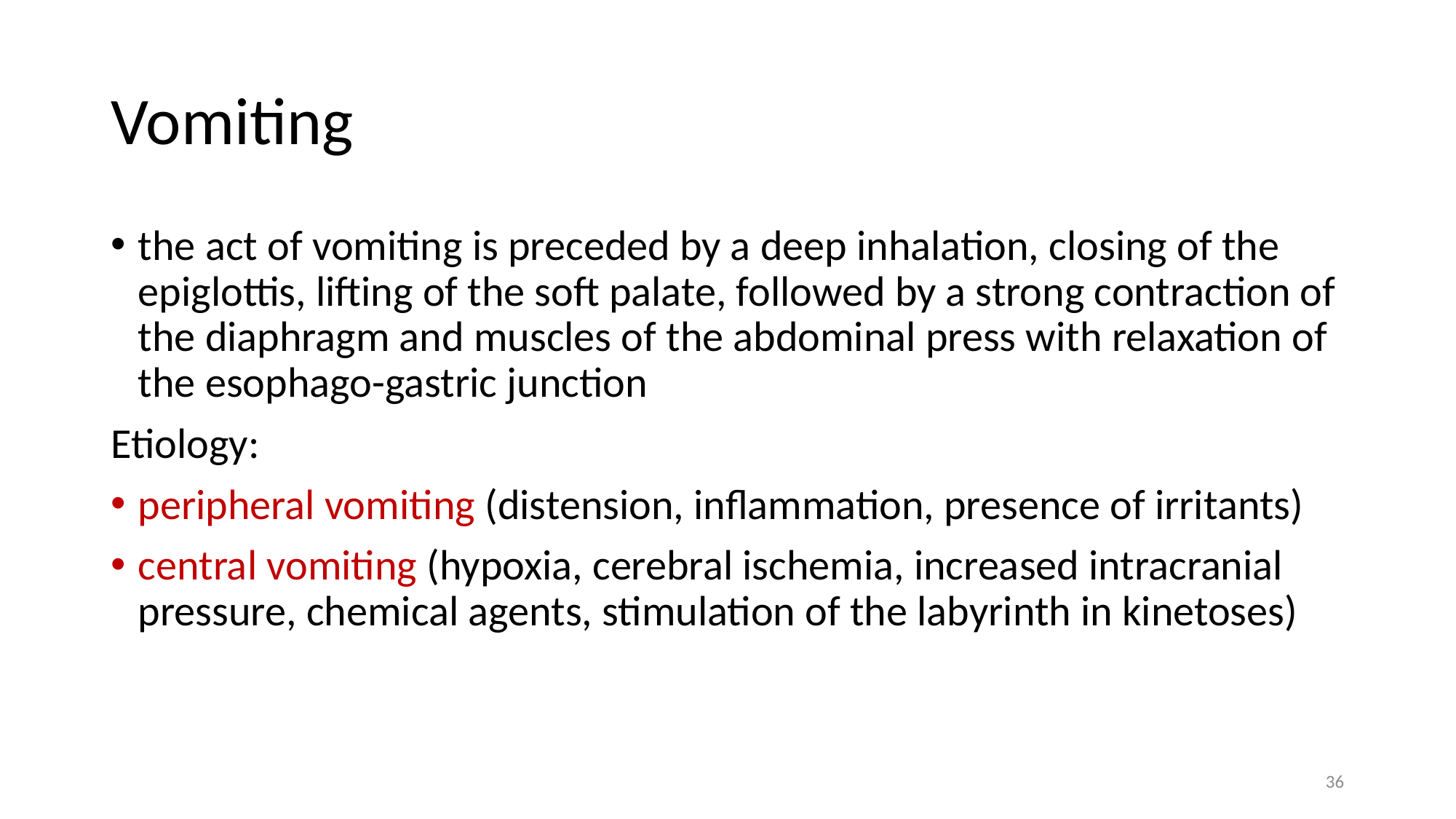

# Vomiting
the act of vomiting is preceded by a deep inhalation, closing of the epiglottis, lifting of the soft palate, followed by a strong contraction of the diaphragm and muscles of the abdominal press with relaxation of the esophago-gastric junction
Etiology:
peripheral vomiting (distension, inflammation, presence of irritants)
central vomiting (hypoxia, cerebral ischemia, increased intracranial pressure, chemical agents, stimulation of the labyrinth in kinetoses)
36